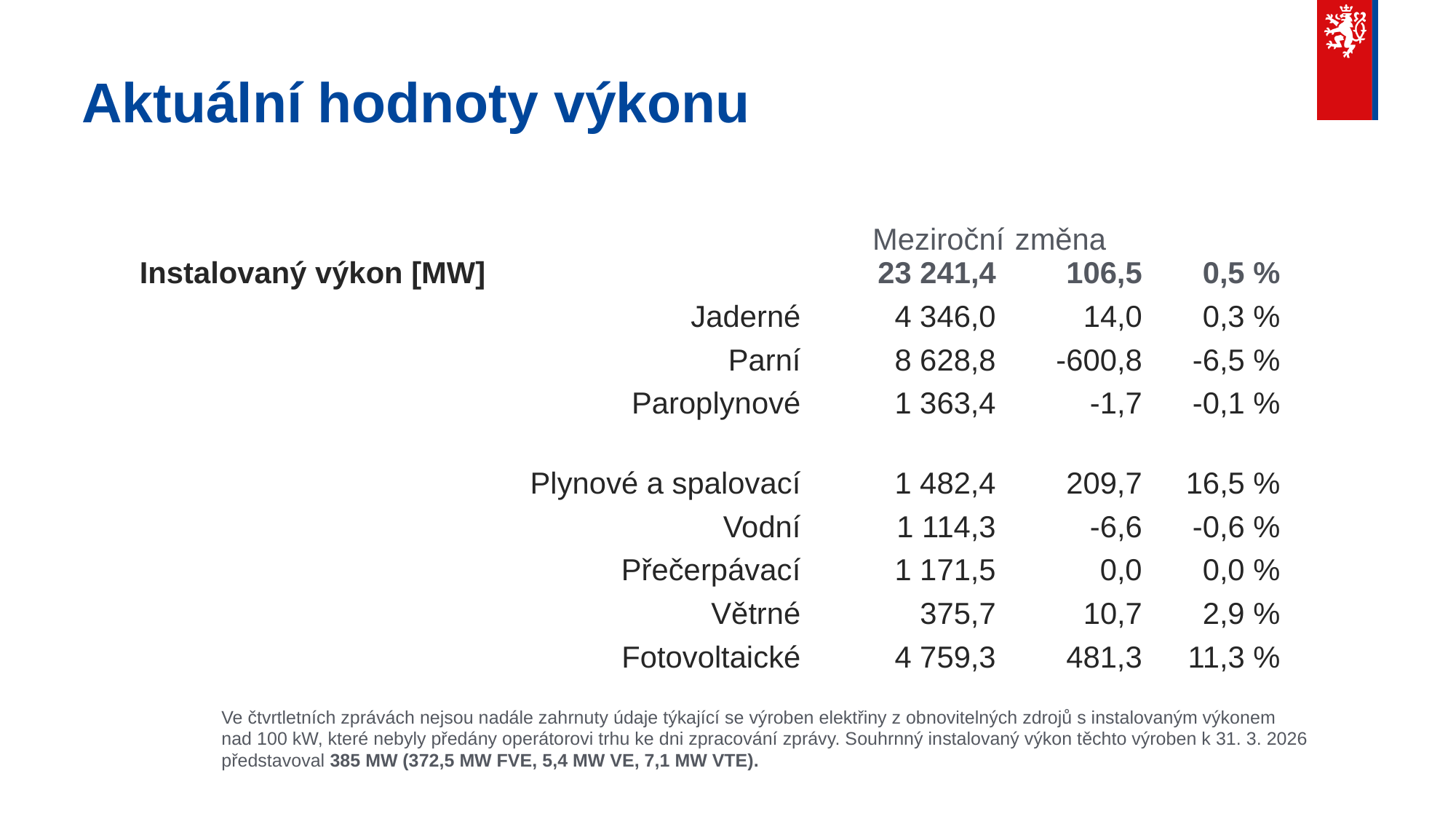

# Aktuální hodnoty výkonu
| Instalovaný výkon [MW] | Meziroční 23 241,4 | změna 106,5 | 0,5 % |
| --- | --- | --- | --- |
| Jaderné | 4 346,0 | 14,0 | 0,3 % |
| Parní | 8 628,8 | -600,8 | -6,5 % |
| Paroplynové | 1 363,4 | -1,7 | -0,1 % |
| Plynové a spalovací | 1 482,4 | 209,7 | 16,5 % |
| Vodní | 1 114,3 | -6,6 | -0,6 % |
| Přečerpávací | 1 171,5 | 0,0 | 0,0 % |
| Větrné | 375,7 | 10,7 | 2,9 % |
| Fotovoltaické | 4 759,3 | 481,3 | 11,3 % |
Ve čtvrtletních zprávách nejsou nadále zahrnuty údaje týkající se výroben elektřiny z obnovitelných zdrojů s instalovaným výkonem nad 100 kW, které nebyly předány operátorovi trhu ke dni zpracování zprávy. Souhrnný instalovaný výkon těchto výroben k 31. 3. 2026 představoval 385 MW (372,5 MW FVE, 5,4 MW VE, 7,1 MW VTE).